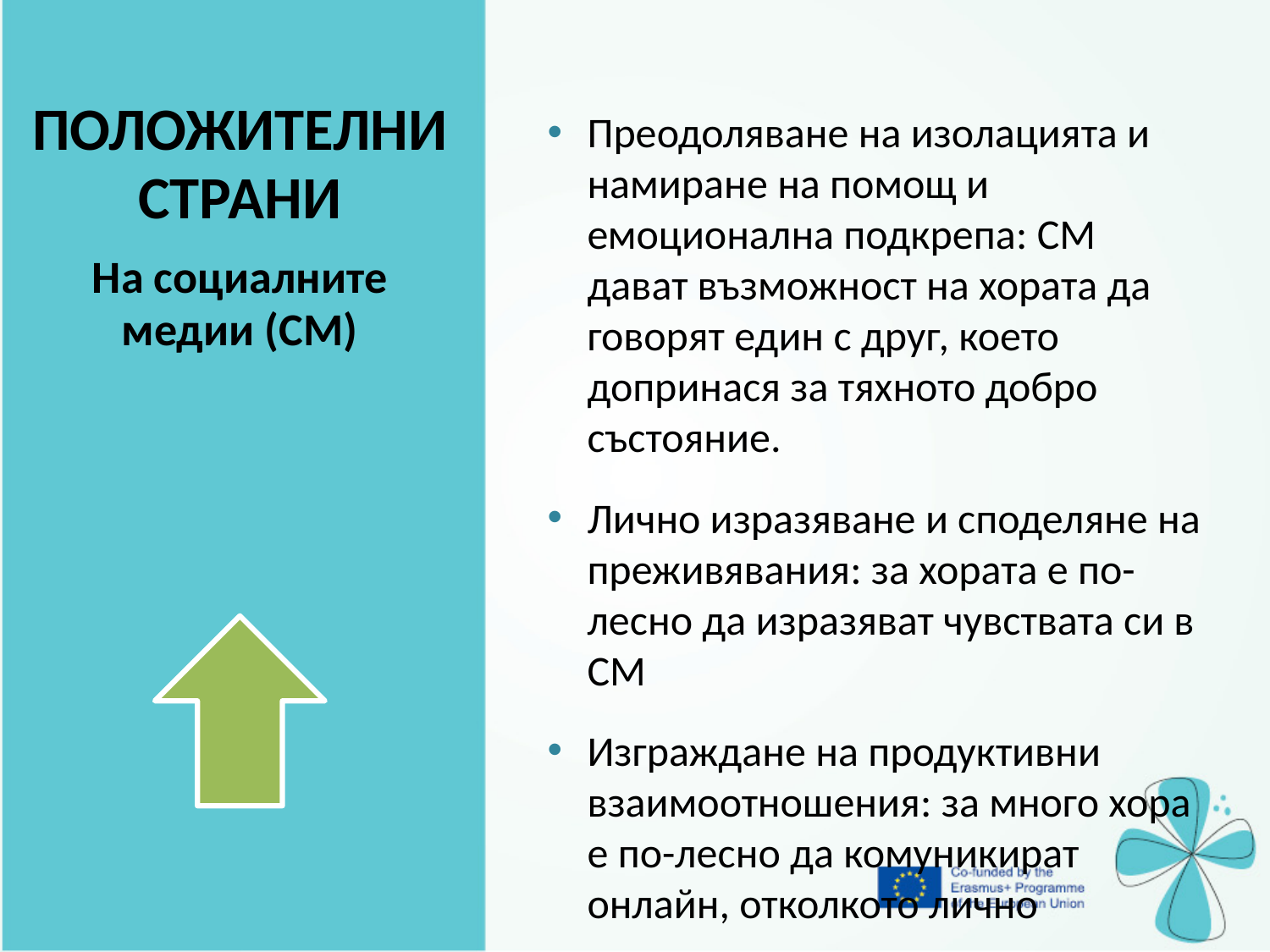

| ПОЛОЖИТЕЛНИ СТРАНИ На социалните медии (СМ) |
| --- |
Преодоляване на изолацията и намиране на помощ и емоционална подкрепа: СМ дават възможност на хората да говорят един с друг, което допринася за тяхното добро състояние.

Лично изразяване и споделяне на преживявания: за хората е по-лесно да изразяват чувствата си в СМ

Изграждане на продуктивни взаимоотношения: за много хора е по-лесно да комуникират онлайн, отколкото лично